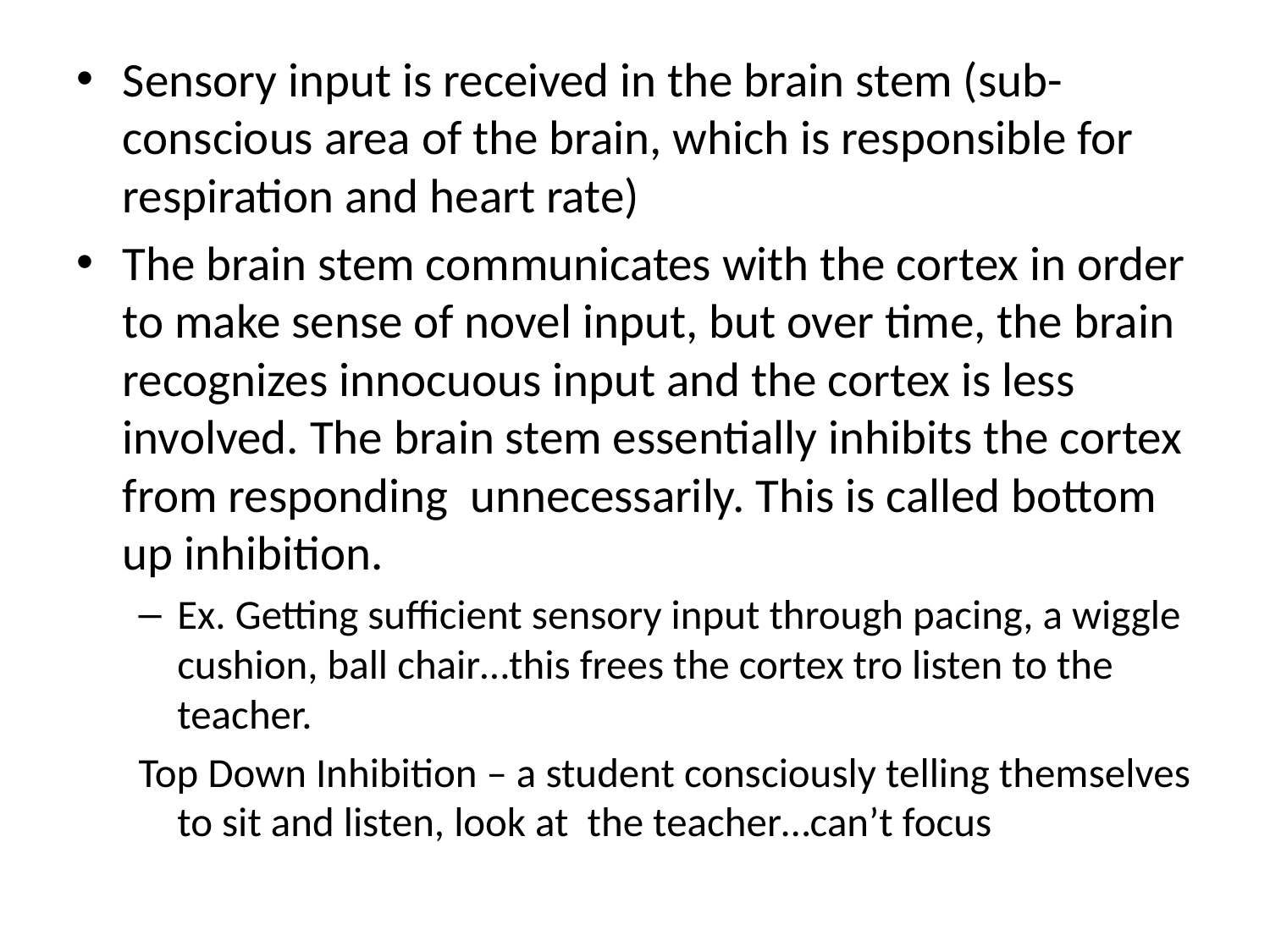

Sensory input is received in the brain stem (sub-conscious area of the brain, which is responsible for respiration and heart rate)
The brain stem communicates with the cortex in order to make sense of novel input, but over time, the brain recognizes innocuous input and the cortex is less involved. The brain stem essentially inhibits the cortex from responding  unnecessarily. This is called bottom up inhibition.
Ex. Getting sufficient sensory input through pacing, a wiggle cushion, ball chair…this frees the cortex tro listen to the teacher.
Top Down Inhibition – a student consciously telling themselves to sit and listen, look at  the teacher…can’t focus